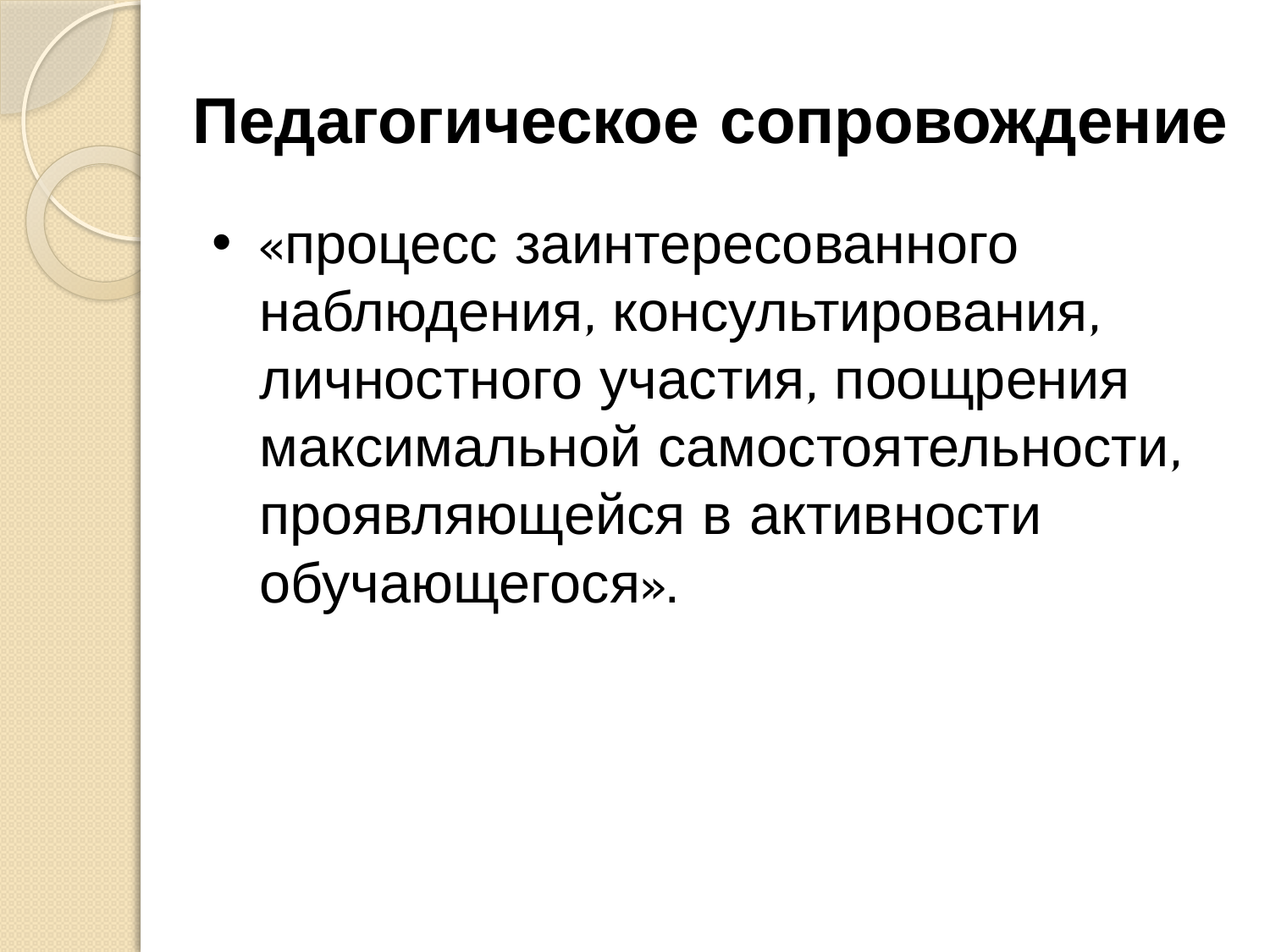

# Педагогическое сопровождение
«процесс заинтересованного наблюдения, консультирования, личностного участия, поощрения максимальной самостоятельности, проявляющейся в активности обучающегося».